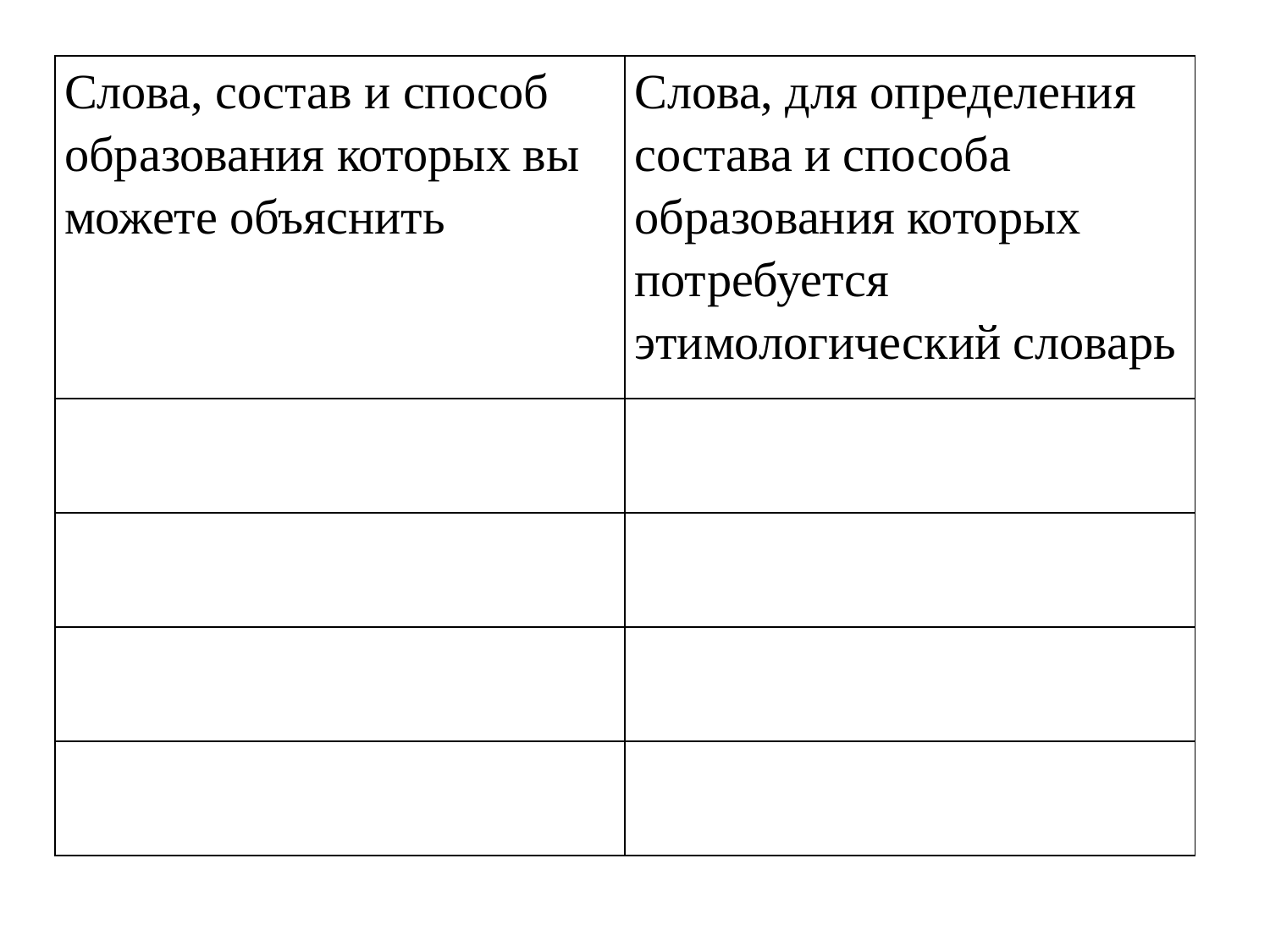

| Слова, состав и способ образования которых вы можете объяснить | Слова, для определения состава и способа образования которых потребуется этимологический словарь |
| --- | --- |
|  |  |
|  |  |
|  |  |
|  |  |